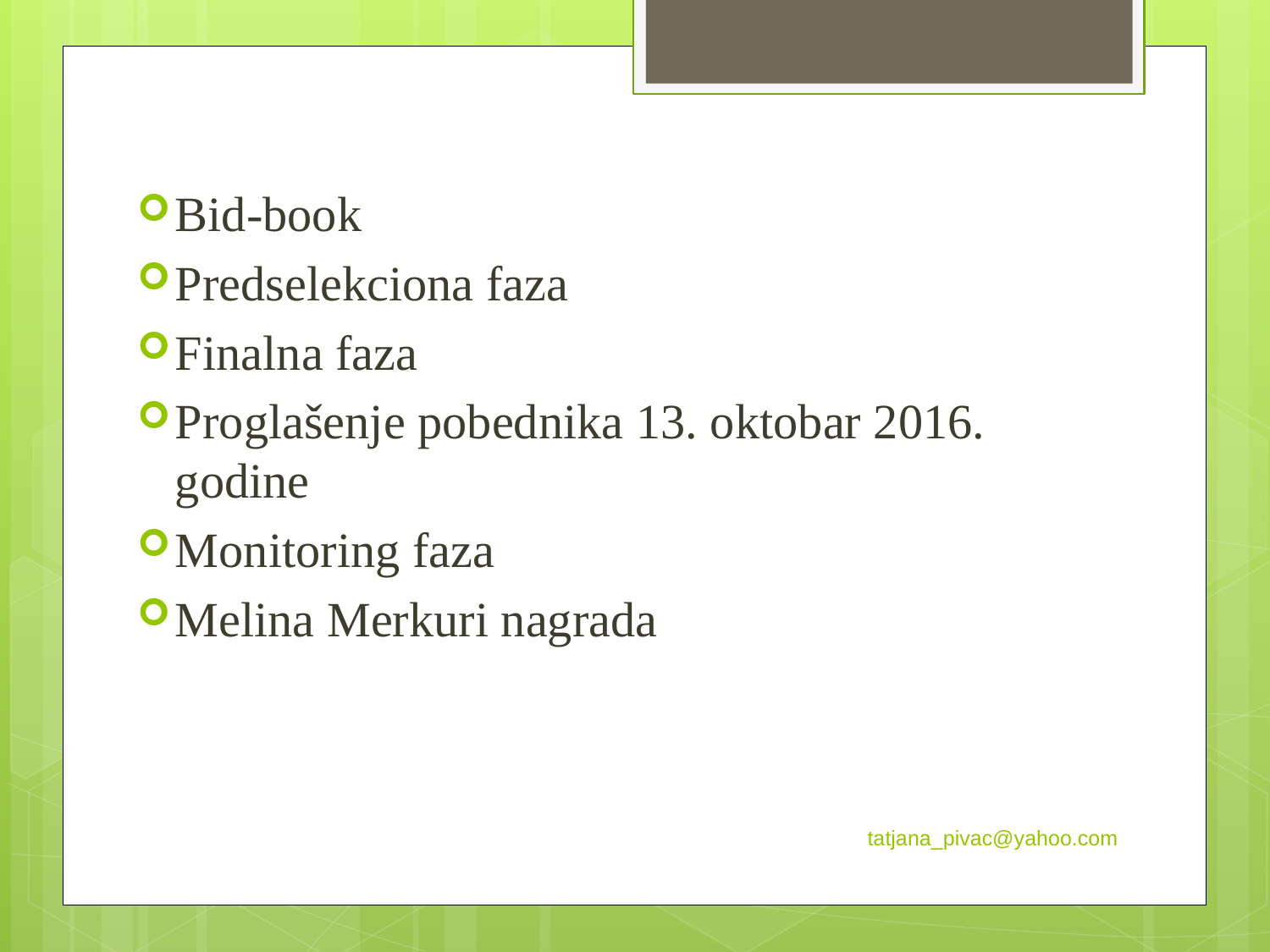

Bid-book
Predselekciona faza
Finalna faza
Proglašenje pobednika 13. oktobar 2016. godine
Monitoring faza
Melina Merkuri nagrada

tatjana_pivac@yahoo.com